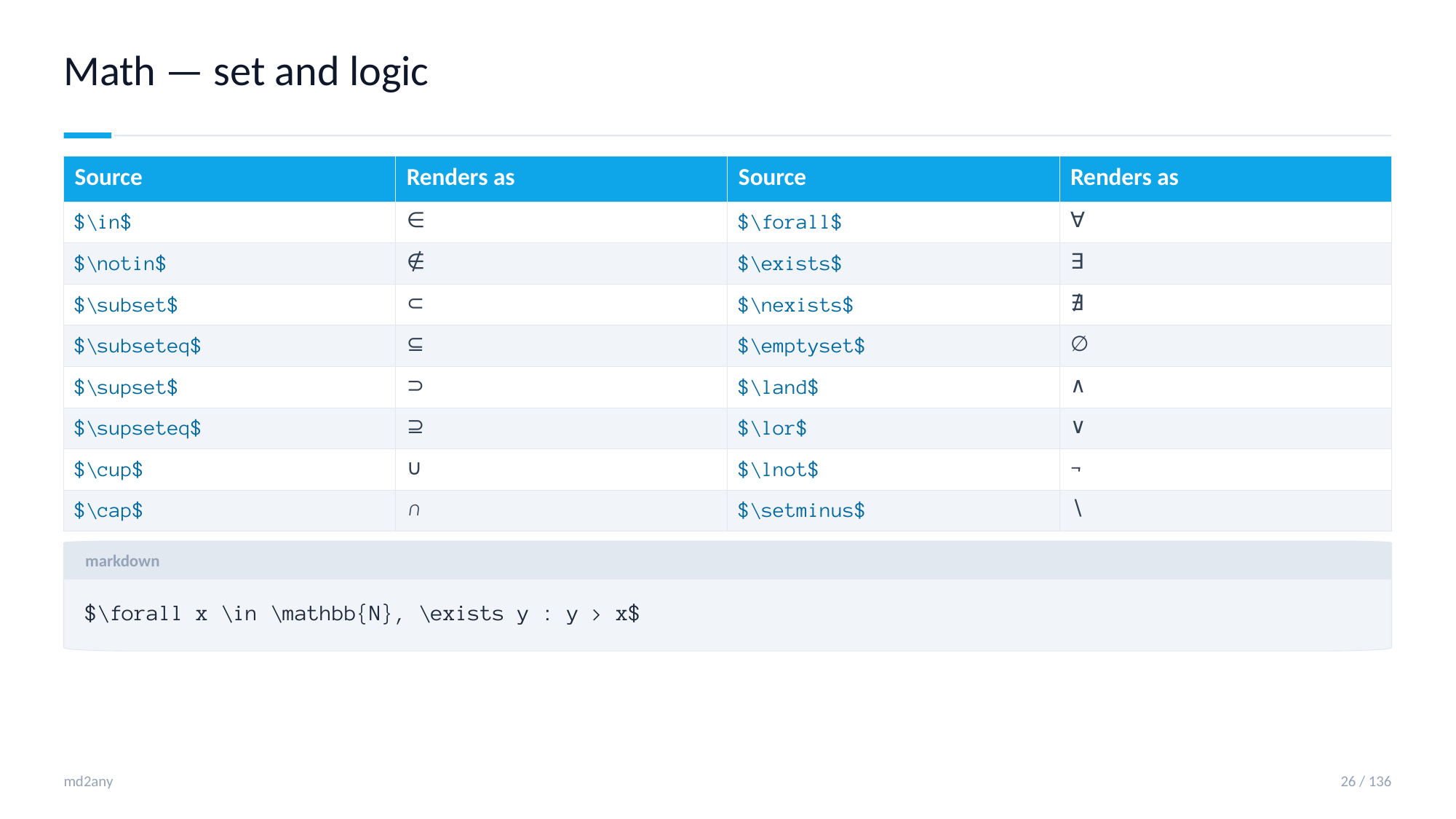

Math — set and logic

| Source | Renders as | Source | Renders as |
| --- | --- | --- | --- |
| $\in$ | ∈ | $\forall$ | ∀ |
| $\notin$ | ∉ | $\exists$ | ∃ |
| $\subset$ | ⊂ | $\nexists$ | ∄ |
| $\subseteq$ | ⊆ | $\emptyset$ | ∅ |
| $\supset$ | ⊃ | $\land$ | ∧ |
| $\supseteq$ | ⊇ | $\lor$ | ∨ |
| $\cup$ | ∪ | $\lnot$ | ¬ |
| $\cap$ | ∩ | $\setminus$ | ∖ |
markdown
$\forall x \in \mathbb{N}, \exists y : y > x$
md2any
26 / 136